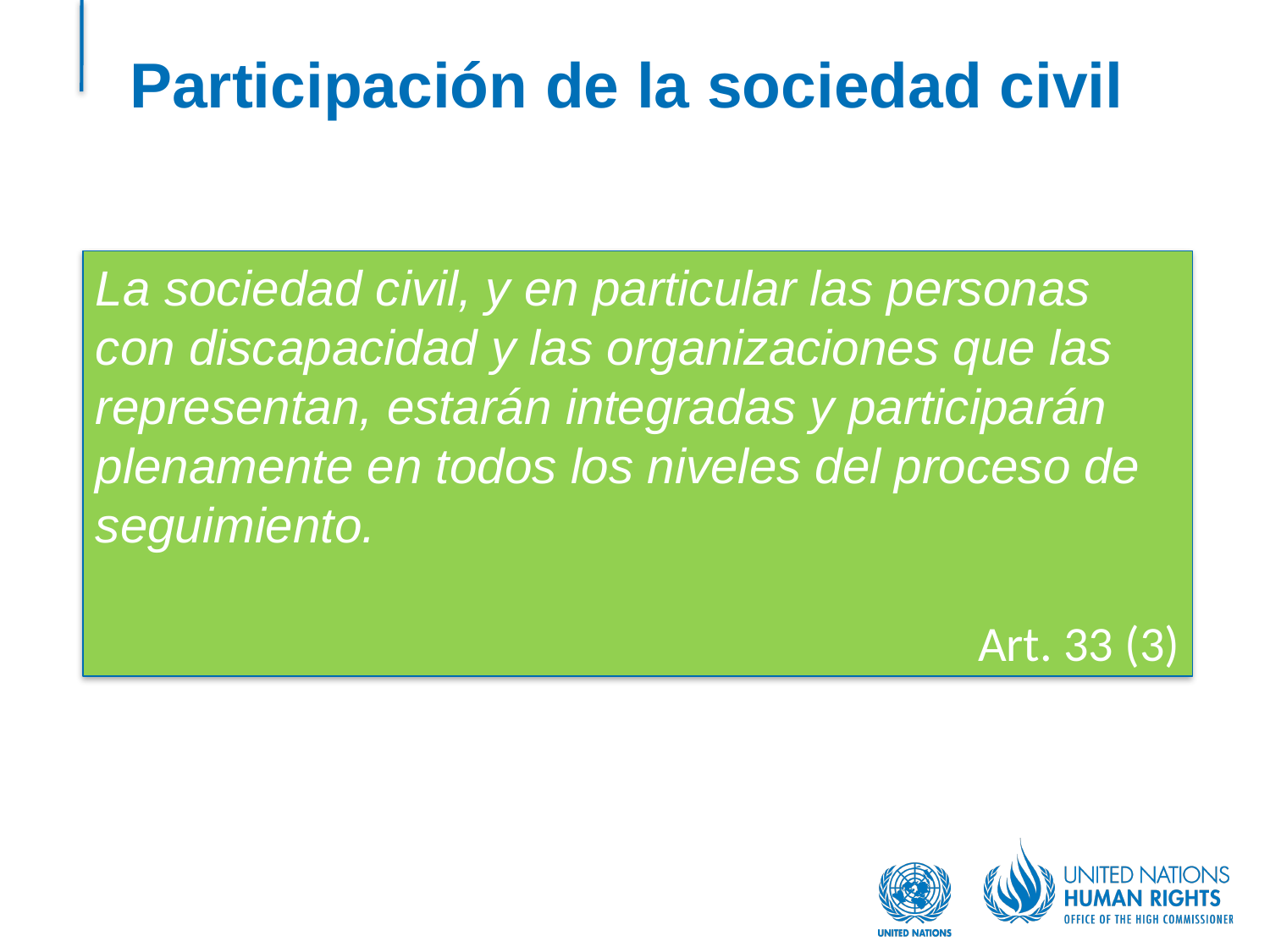

# Participación de la sociedad civil

La sociedad civil, y en particular las personas con discapacidad y las organizaciones que las representan, estarán integradas y participarán plenamente en todos los niveles del proceso de seguimiento.

Art. 33 (3)